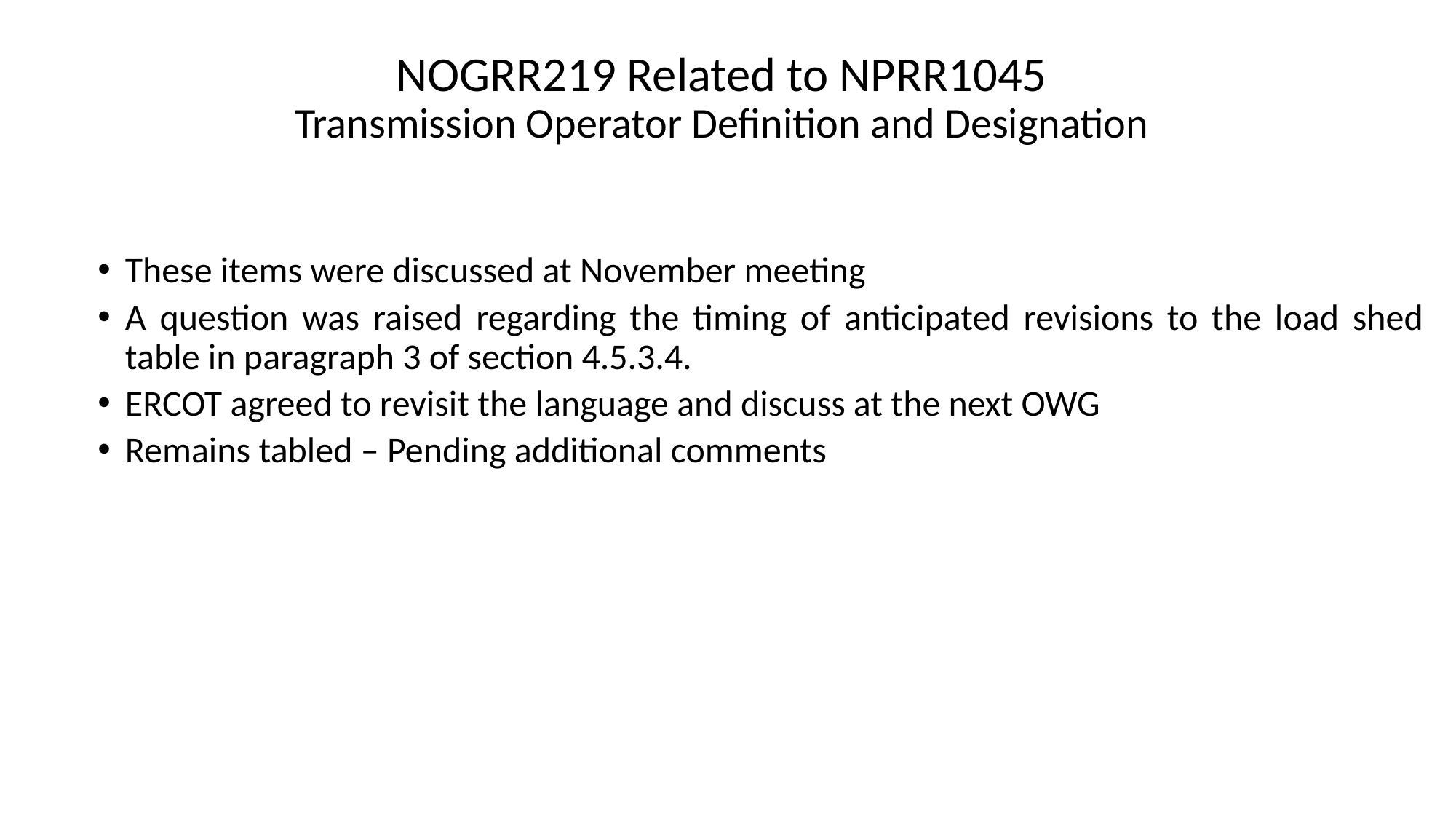

# NOGRR219 Related to NPRR1045 Transmission Operator Definition and Designation

These items were discussed at November meeting
A question was raised regarding the timing of anticipated revisions to the load shed table in paragraph 3 of section 4.5.3.4.
ERCOT agreed to revisit the language and discuss at the next OWG
Remains tabled – Pending additional comments